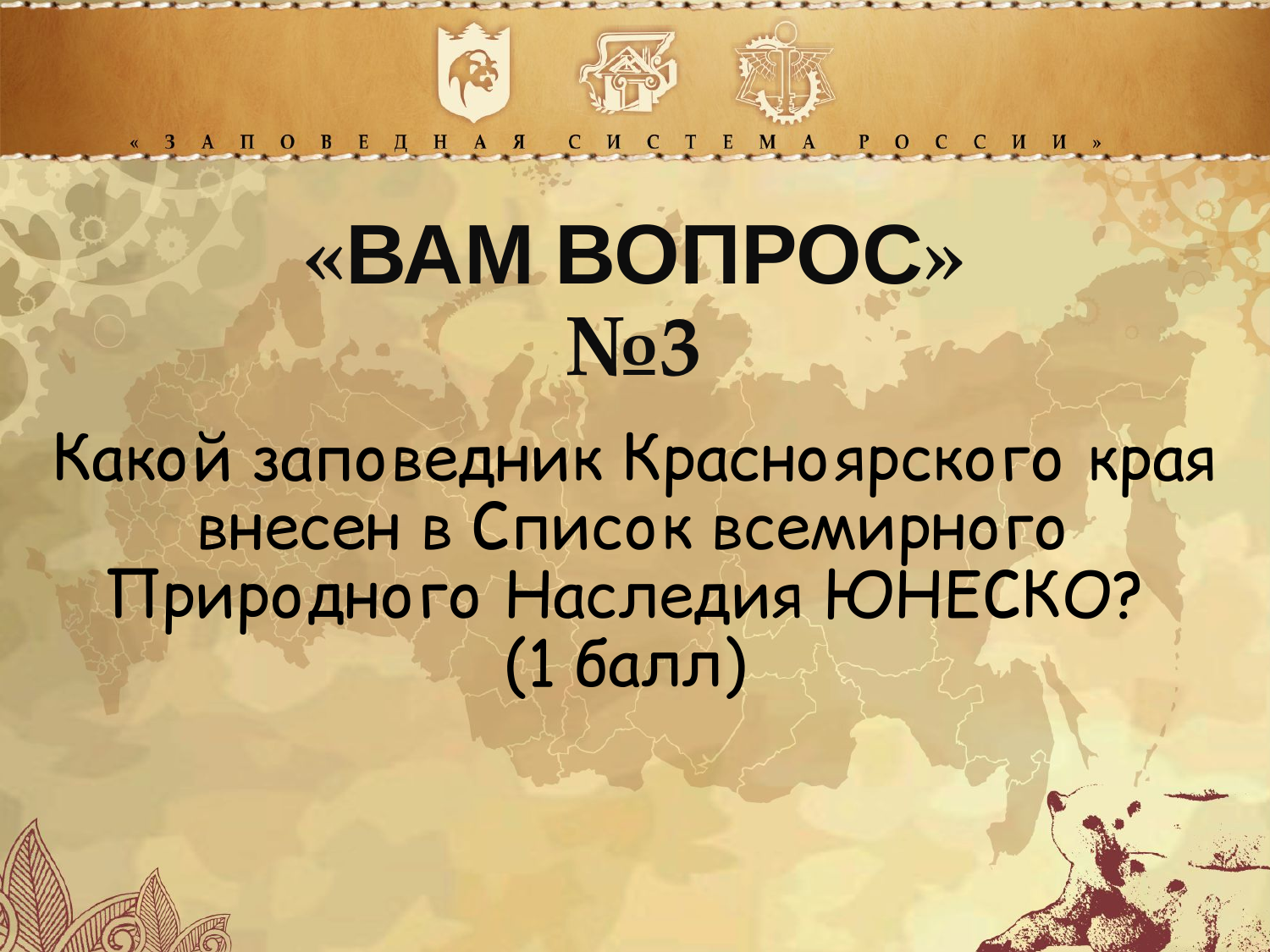

«ВАМ ВОПРОС»
№3
Какой заповедник Красноярского края внесен в Список всемирного Природного Наследия ЮНЕСКО?
(1 балл)